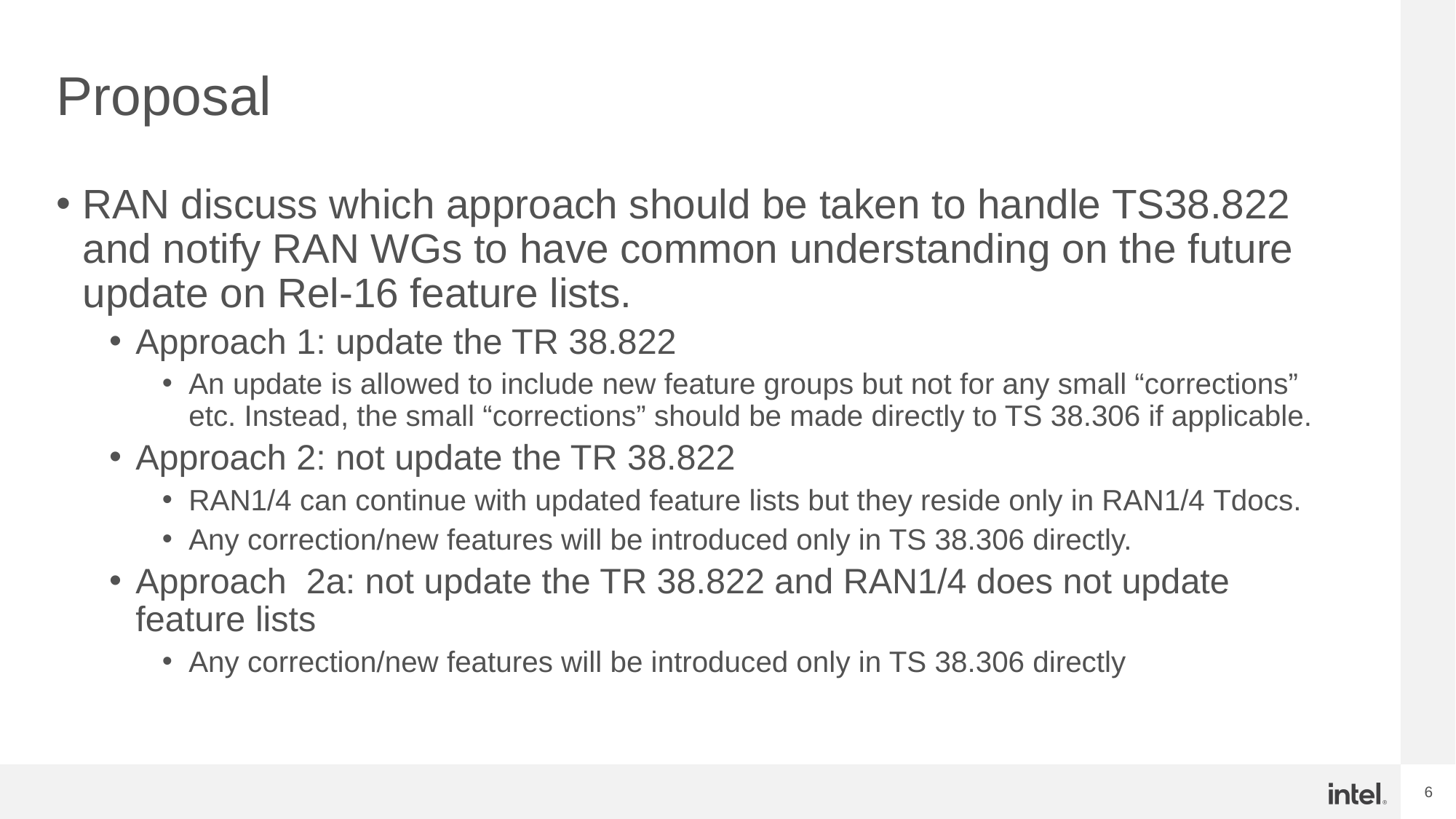

# Proposal
RAN discuss which approach should be taken to handle TS38.822 and notify RAN WGs to have common understanding on the future update on Rel-16 feature lists.
Approach 1: update the TR 38.822
An update is allowed to include new feature groups but not for any small “corrections” etc. Instead, the small “corrections” should be made directly to TS 38.306 if applicable.
Approach 2: not update the TR 38.822
RAN1/4 can continue with updated feature lists but they reside only in RAN1/4 Tdocs.
Any correction/new features will be introduced only in TS 38.306 directly.
Approach  2a: not update the TR 38.822 and RAN1/4 does not update feature lists
Any correction/new features will be introduced only in TS 38.306 directly